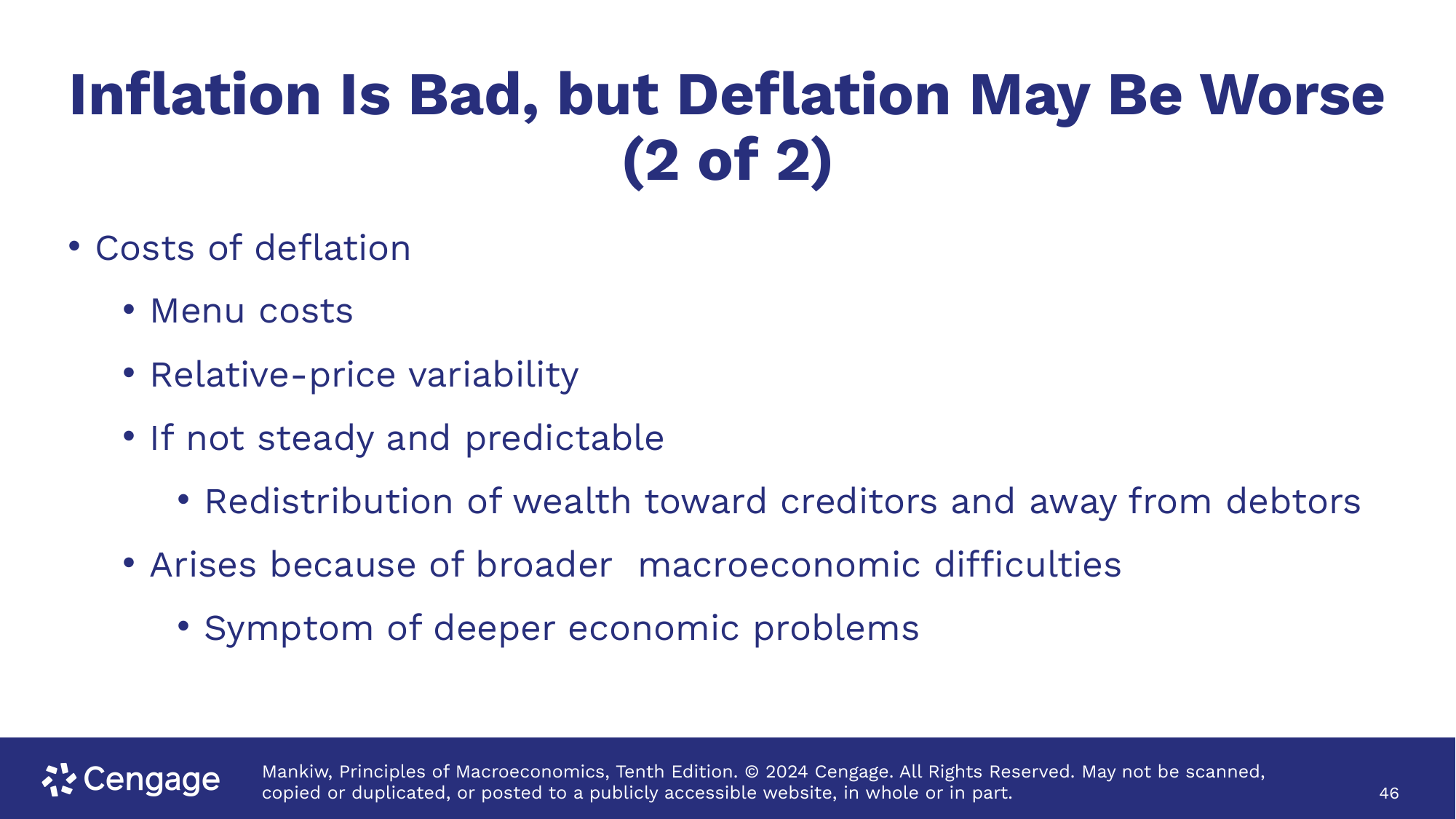

# Inflation Is Bad, but Deflation May Be Worse (2 of 2)
Costs of deflation
Menu costs
Relative-price variability
If not steady and predictable
Redistribution of wealth toward creditors and away from debtors
Arises because of broader  macroeconomic difficulties
Symptom of deeper economic problems